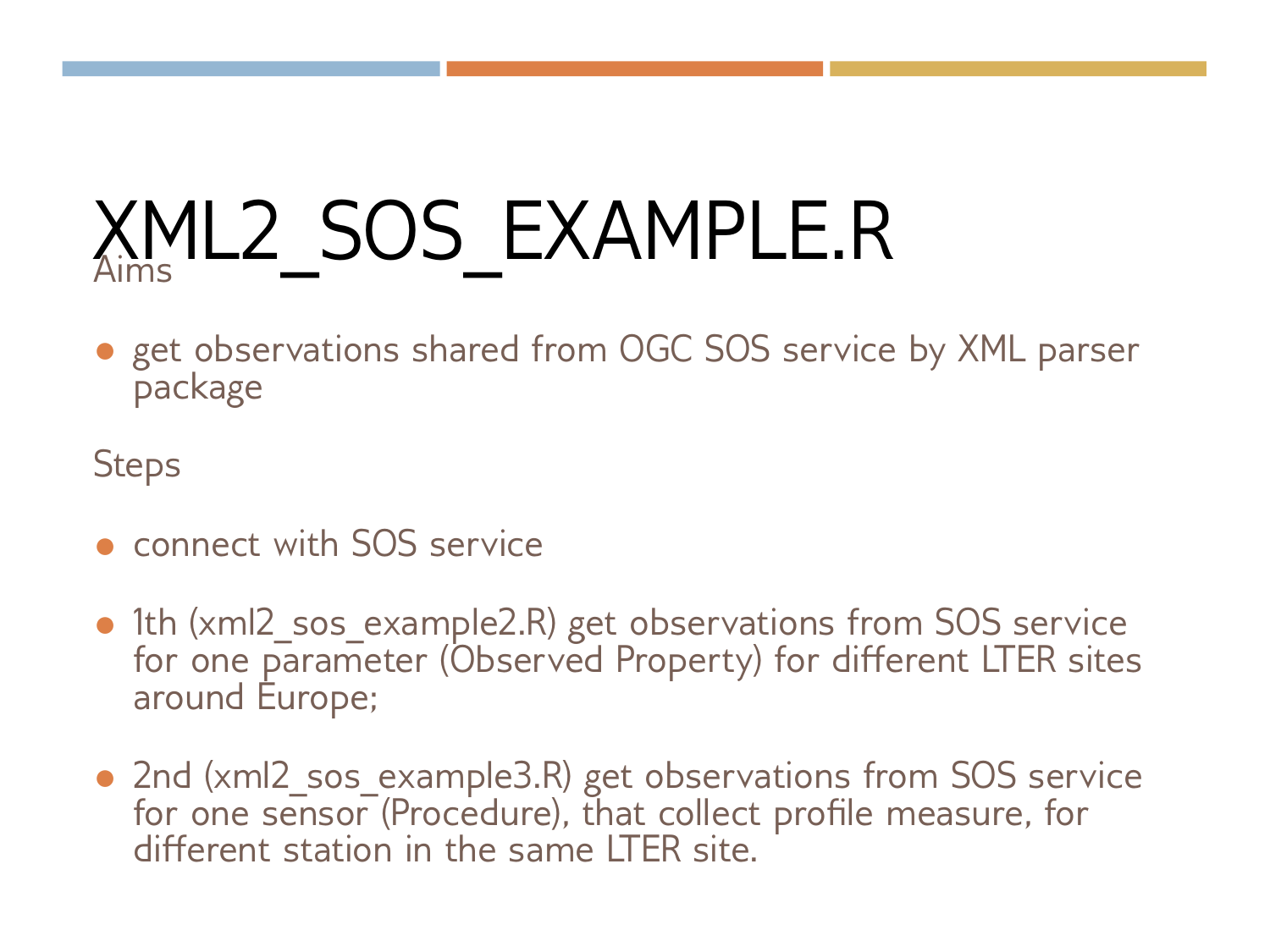

# XML2_SOS_EXAMPLE.R
Aims
get observations shared from OGC SOS service by XML parser package
Steps
connect with SOS service
1th (xml2_sos_example2.R) get observations from SOS service for one parameter (Observed Property) for different LTER sites around Europe;
2nd (xml2_sos_example3.R) get observations from SOS service for one sensor (Procedure), that collect profile measure, for different station in the same LTER site.